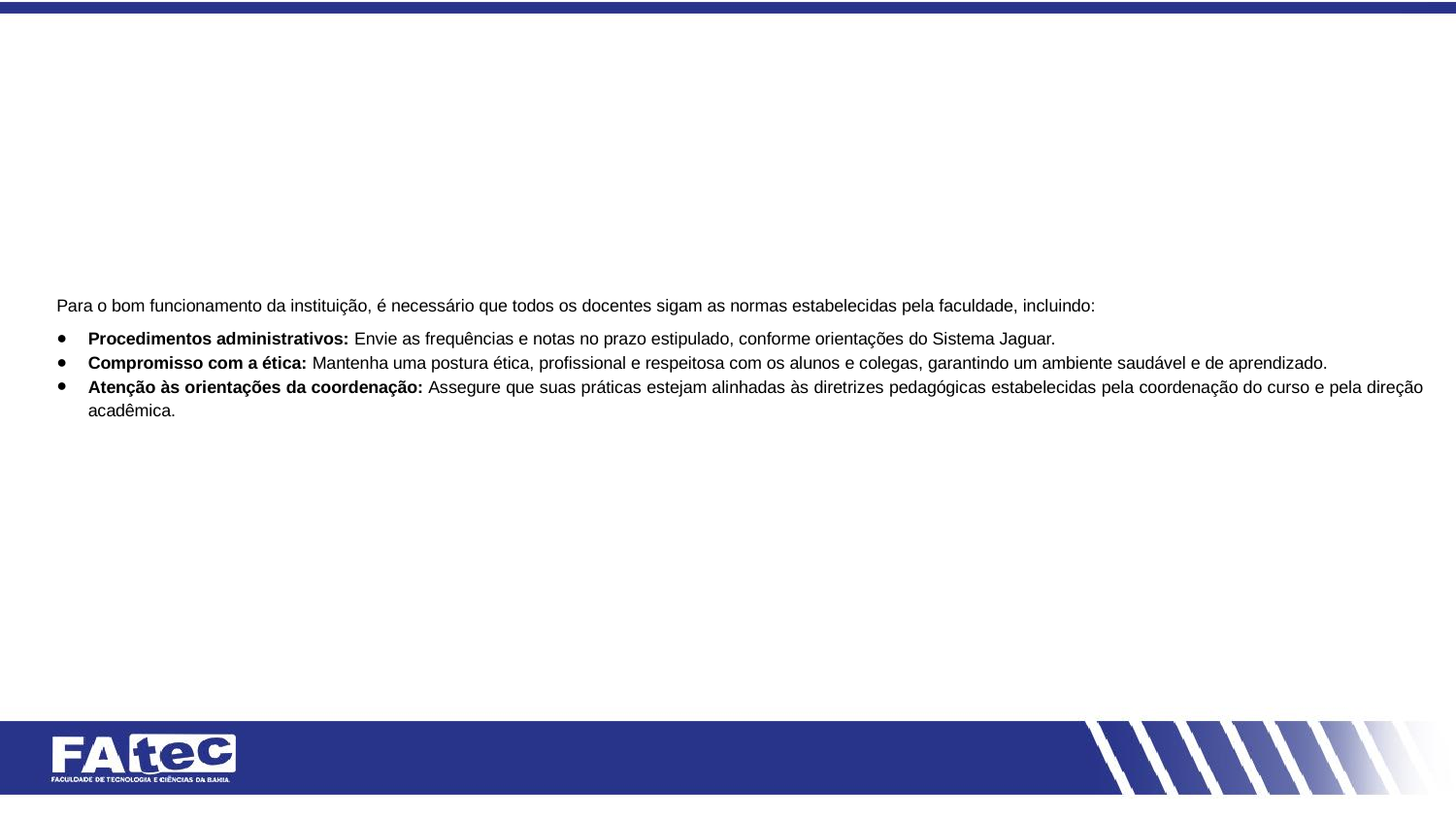

# Para o bom funcionamento da instituição, é necessário que todos os docentes sigam as normas estabelecidas pela faculdade, incluindo:
Procedimentos administrativos: Envie as frequências e notas no prazo estipulado, conforme orientações do Sistema Jaguar.
Compromisso com a ética: Mantenha uma postura ética, profissional e respeitosa com os alunos e colegas, garantindo um ambiente saudável e de aprendizado.
Atenção às orientações da coordenação: Assegure que suas práticas estejam alinhadas às diretrizes pedagógicas estabelecidas pela coordenação do curso e pela direção acadêmica.